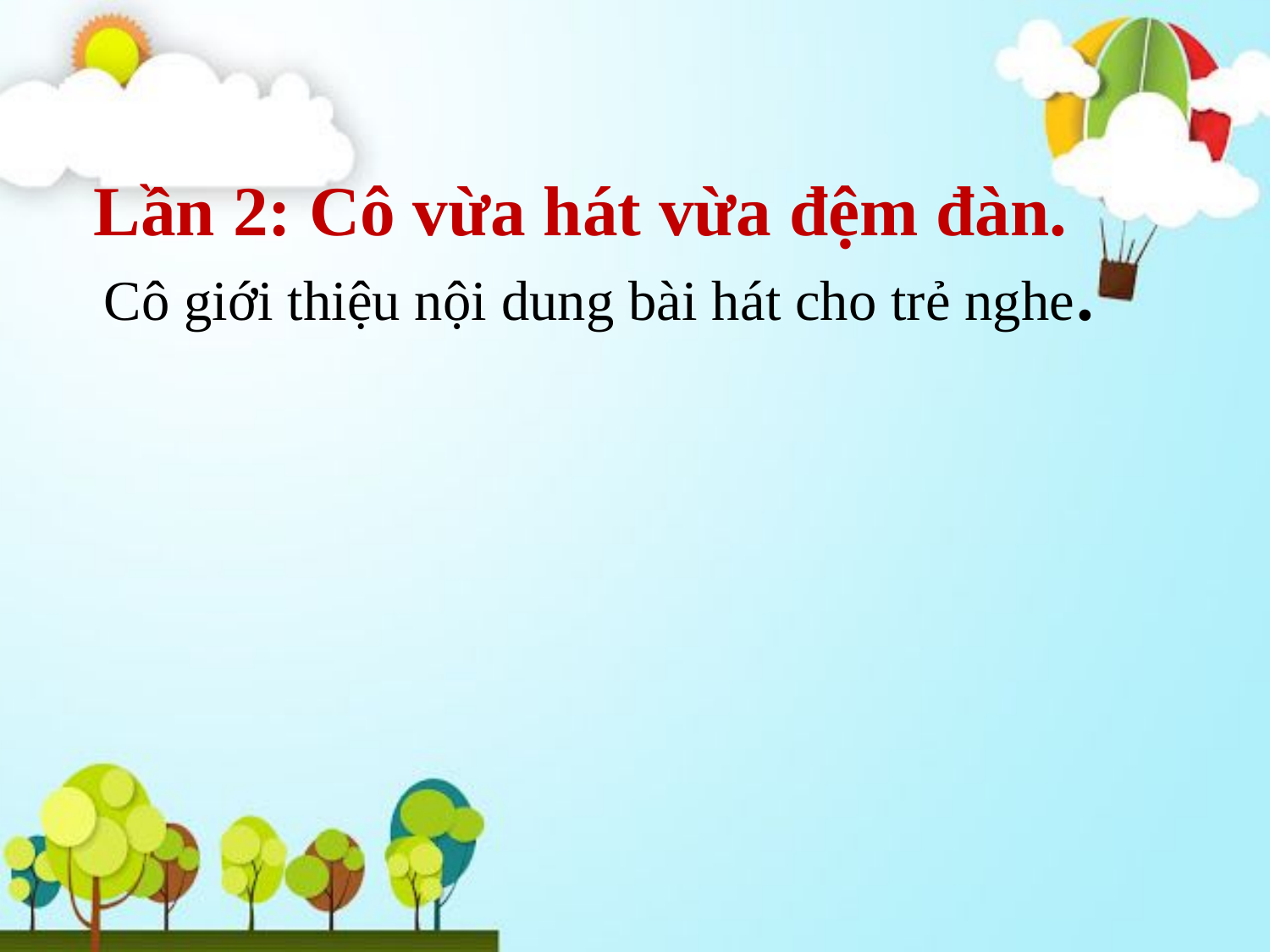

Lần 2: Cô vừa hát vừa đệm đàn.
 Cô giới thiệu nội dung bài hát cho trẻ nghe.